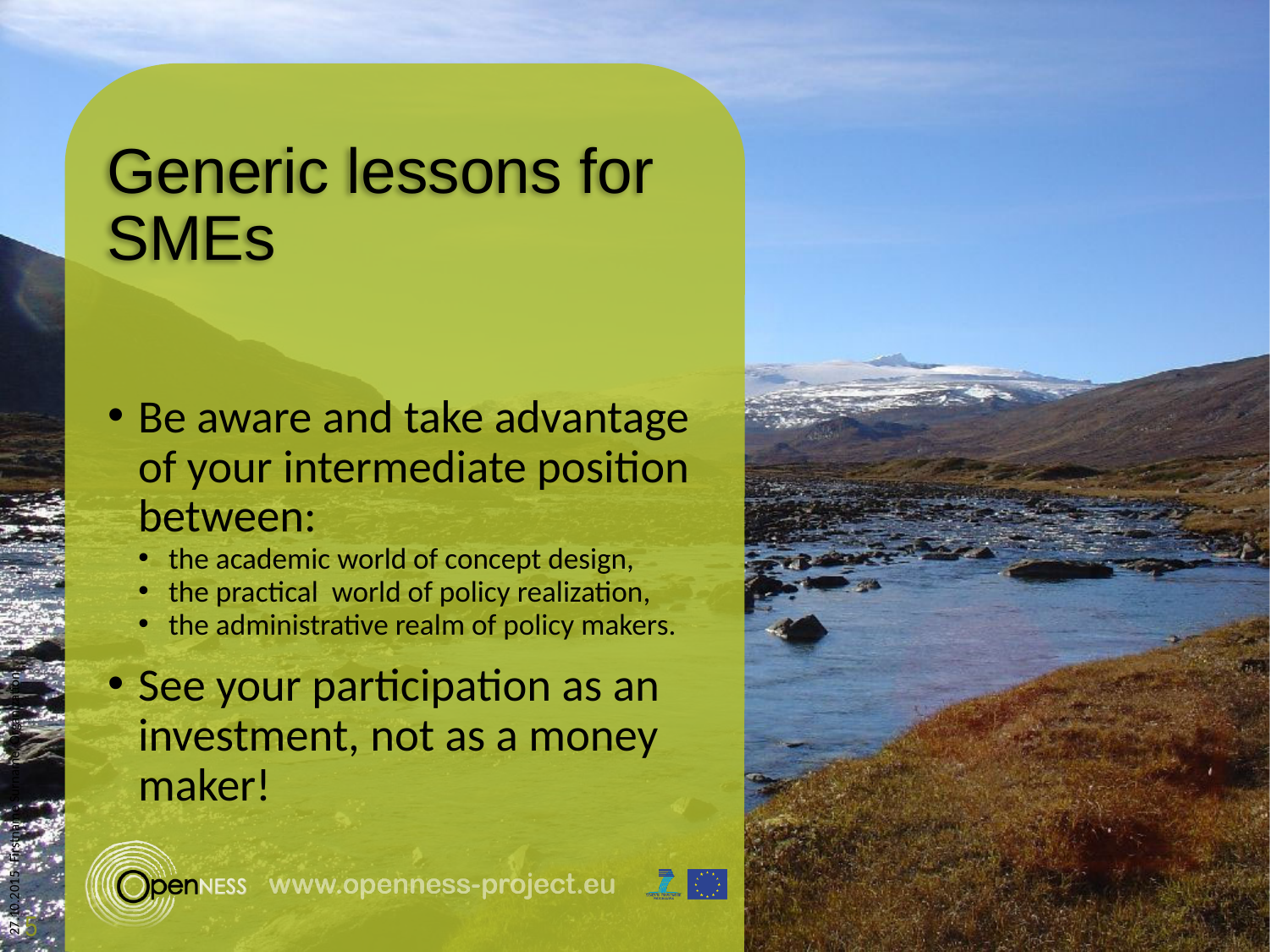

# Generic lessons for SMEs
Be aware and take advantage of your intermediate position between:
the academic world of concept design,
the practical  world of policy realization,
the administrative realm of policy makers.
See your participation as an investment, not as a money maker!
Firstname Surname, Organization
5
27.10.2015